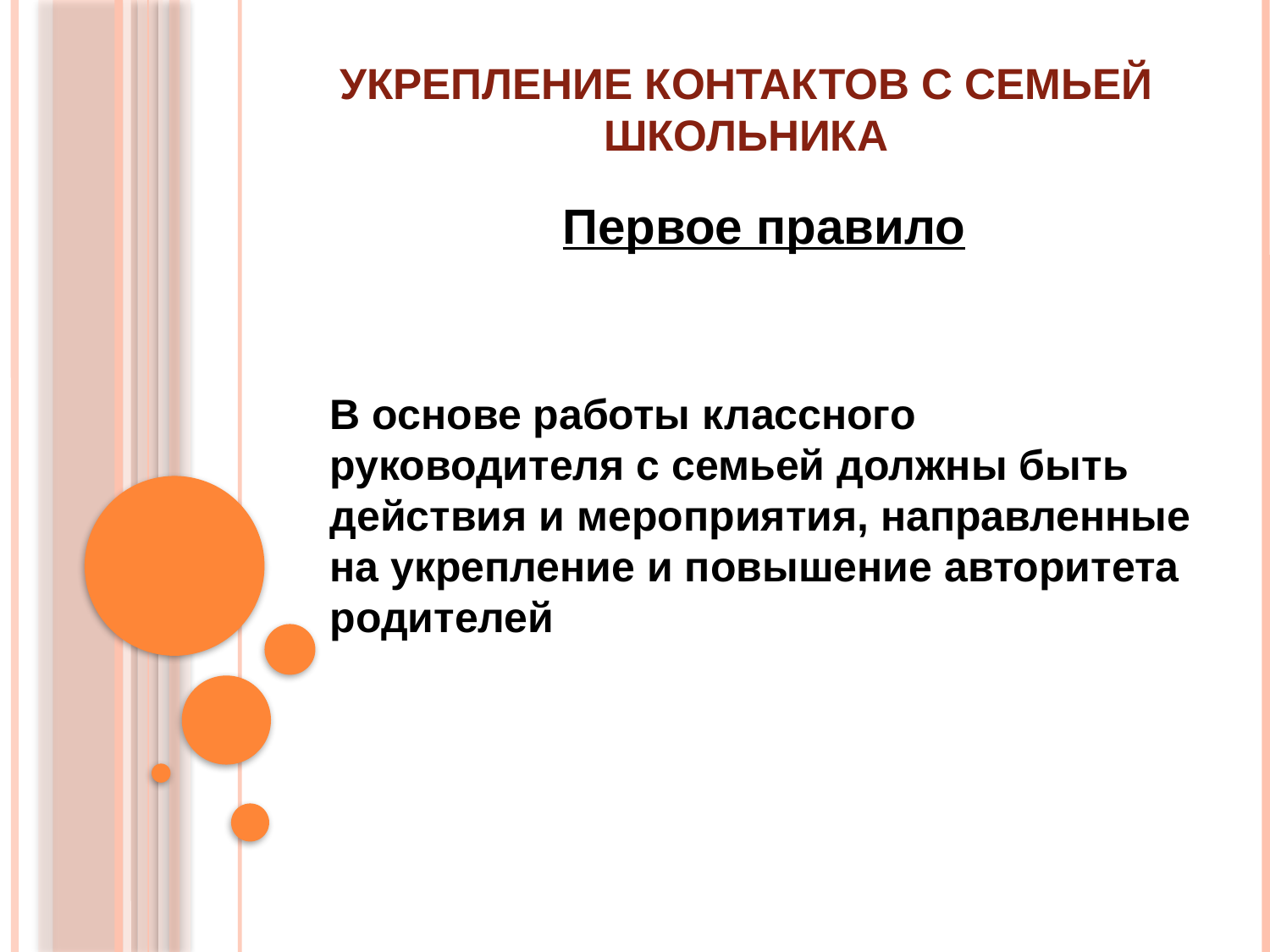

# Укрепление контактов с семьей школьника
Первое правило

В основе работы классного руководителя с семьей должны быть действия и мероприятия, направленные на укрепление и повышение авторитета родителей